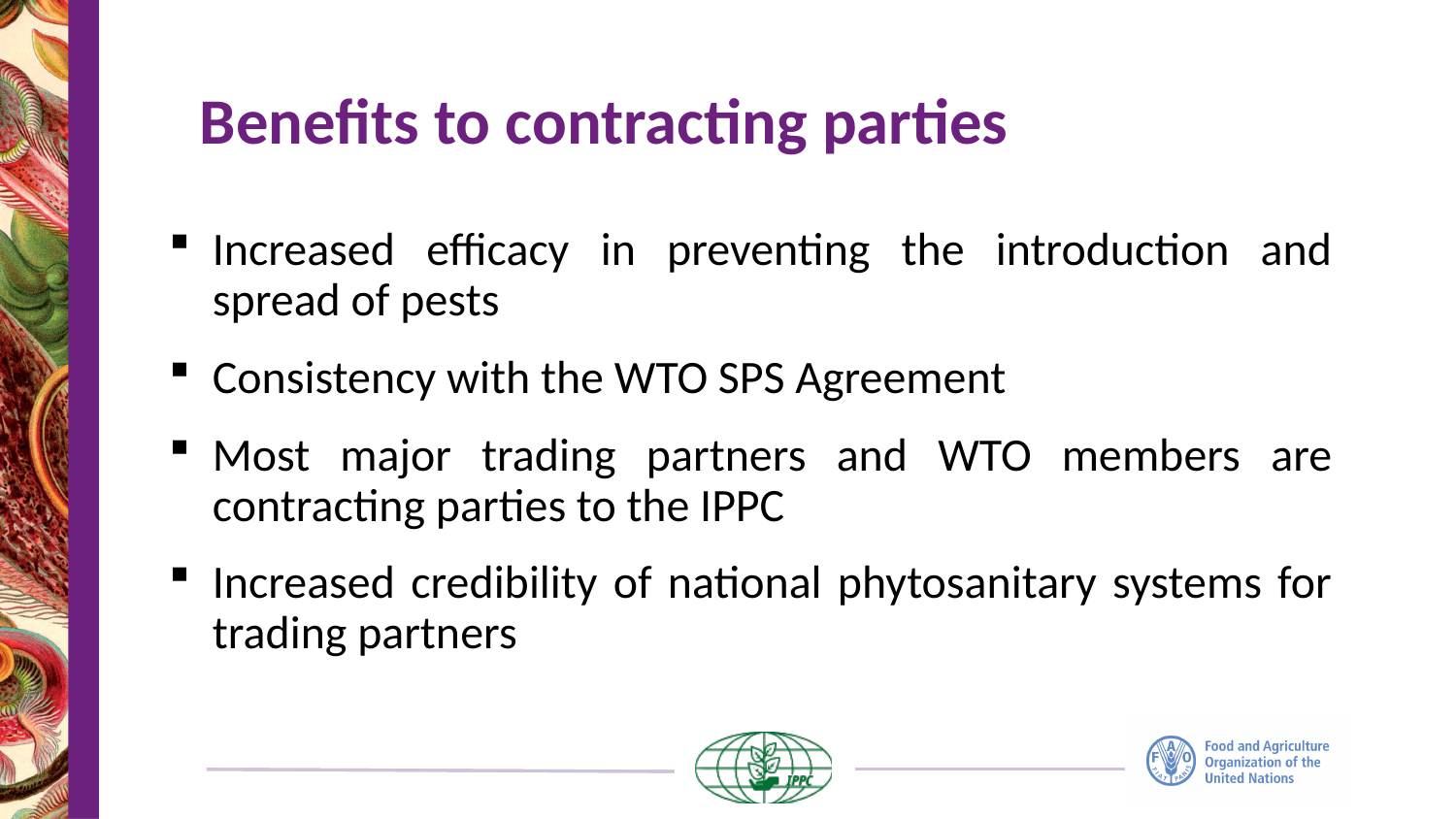

# Benefits to contracting parties
Increased efficacy in preventing the introduction and spread of pests
Consistency with the WTO SPS Agreement
Most major trading partners and WTO members are contracting parties to the IPPC
Increased credibility of national phytosanitary systems for trading partners